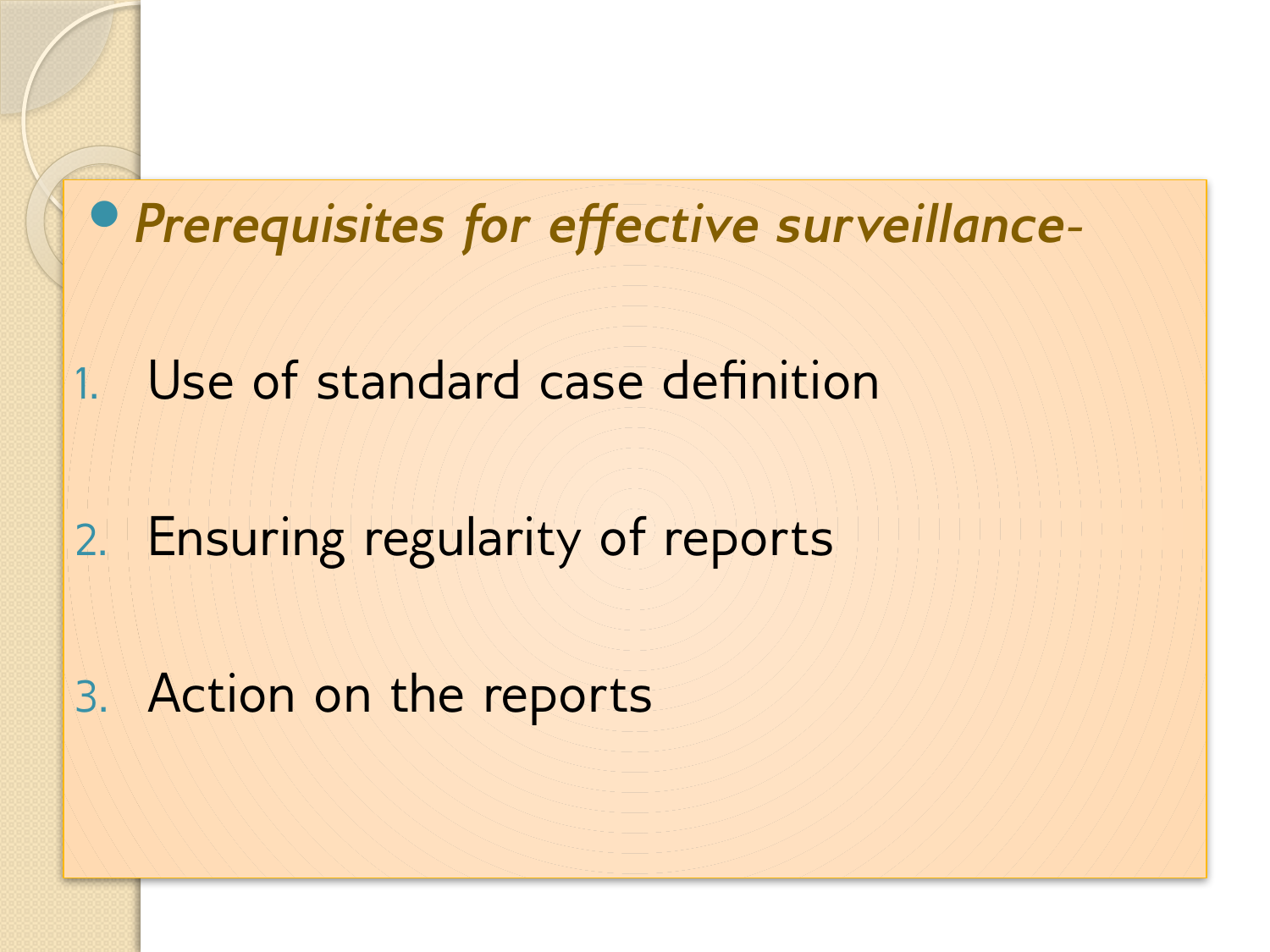

#
Prerequisites for effective surveillance-

Use of standard case definition

Ensuring regularity of reports

Action on the reports